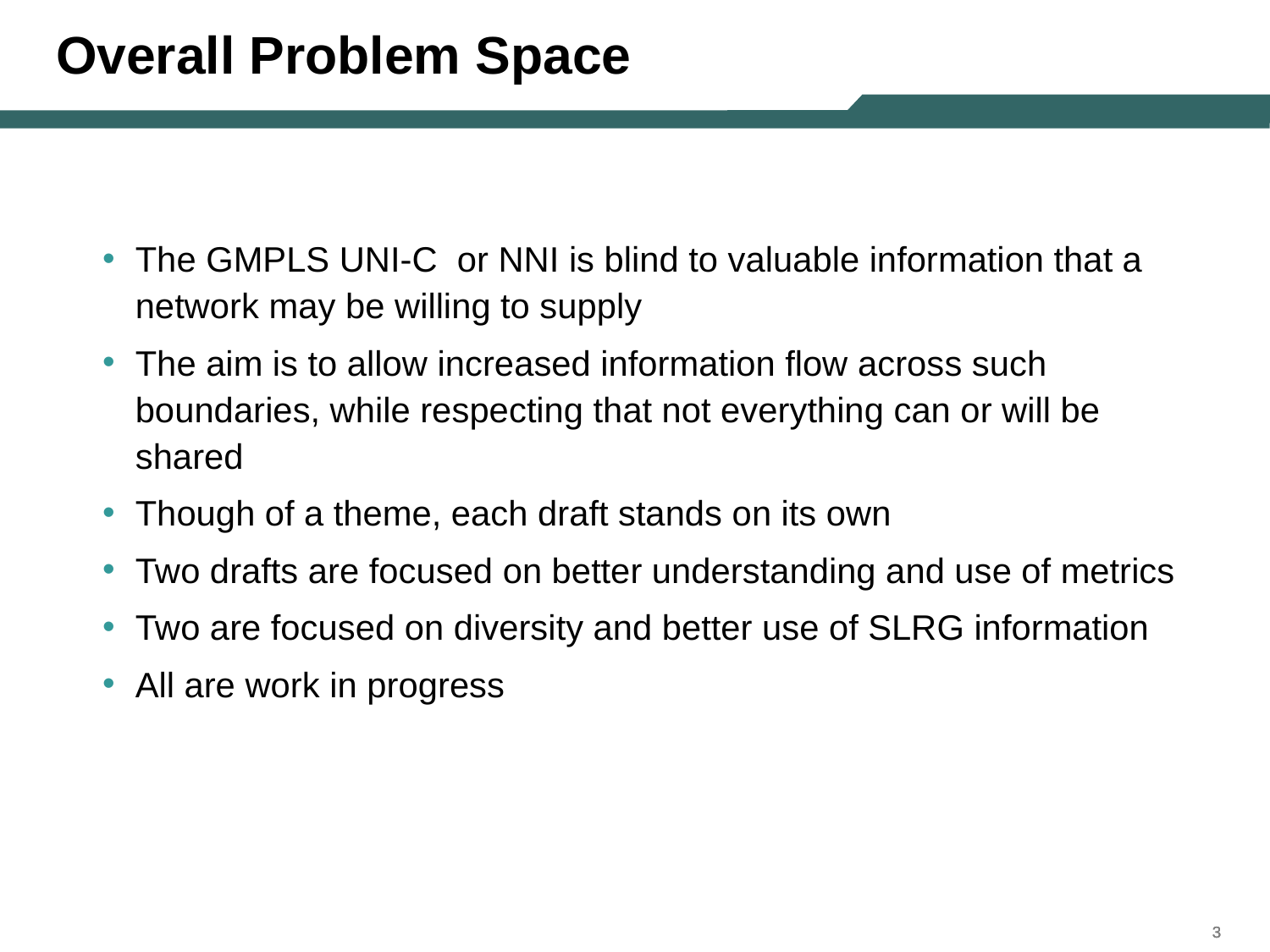

# Overall Problem Space
The GMPLS UNI-C  or NNI is blind to valuable information that a network may be willing to supply
The aim is to allow increased information flow across such boundaries, while respecting that not everything can or will be shared
Though of a theme, each draft stands on its own
Two drafts are focused on better understanding and use of metrics
Two are focused on diversity and better use of SLRG information
All are work in progress